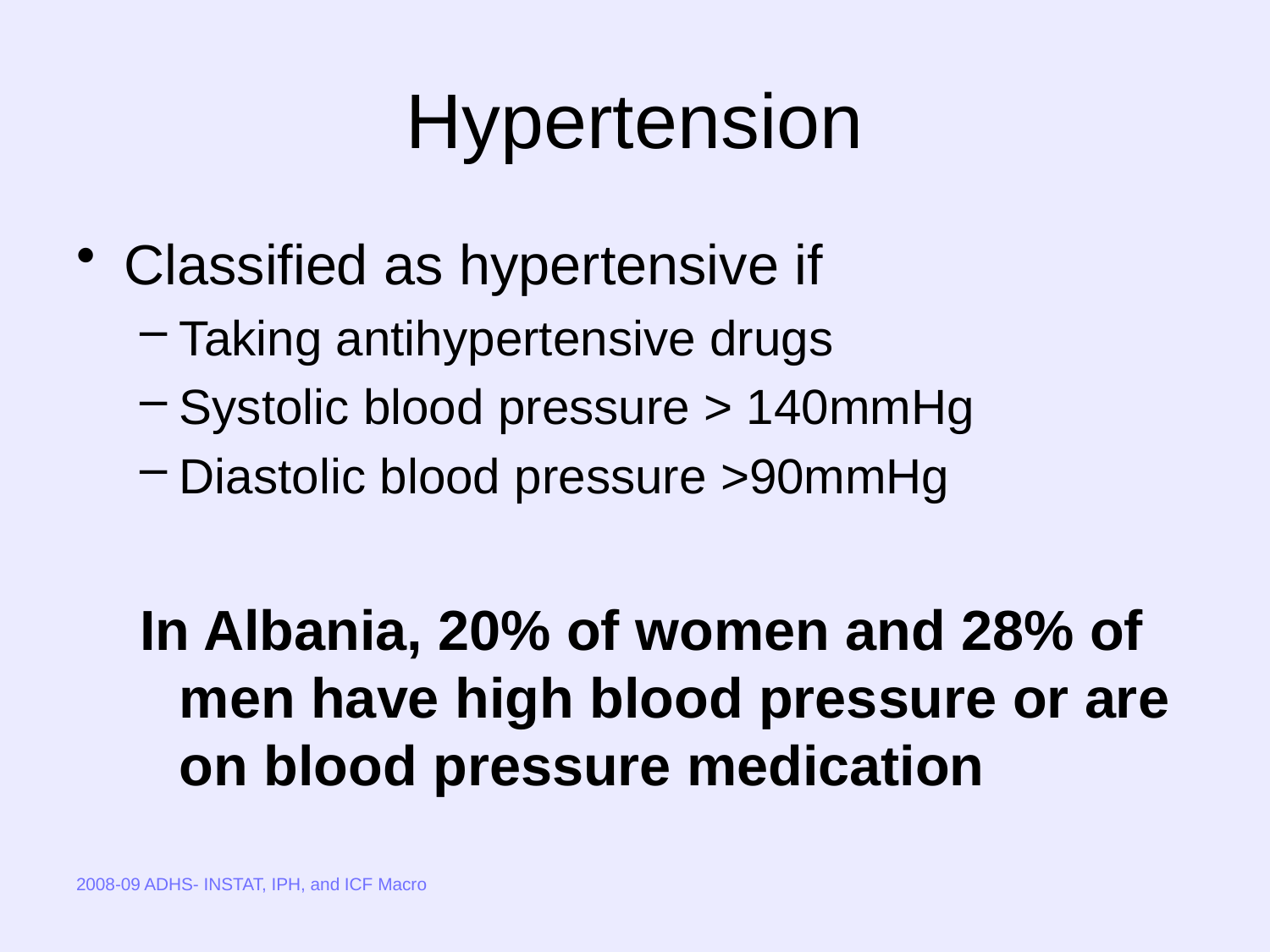

# Hypertension
Classified as hypertensive if
Taking antihypertensive drugs
Systolic blood pressure > 140mmHg
Diastolic blood pressure >90mmHg

In Albania, 20% of women and 28% of men have high blood pressure or are on blood pressure medication
2008-09 ADHS- INSTAT, IPH, and ICF Macro